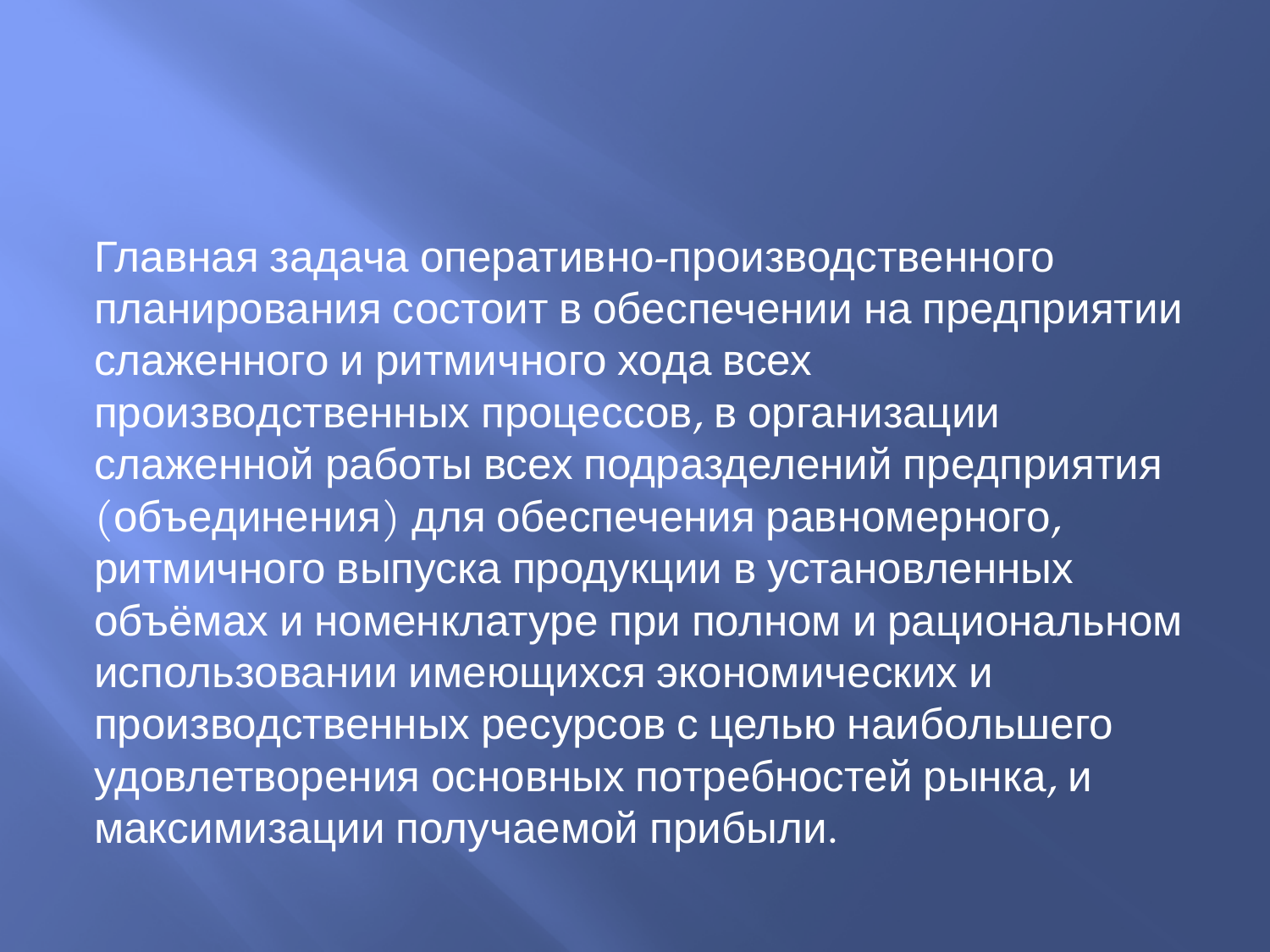

Главная задача оперативно-производственного планирования состоит в обеспечении на предприятии слаженного и ритмичного хода всех производственных процессов, в организации слаженной работы всех подразделений предприятия (объединения) для обеспечения равномерного, ритмичного выпуска продукции в установленных объёмах и номенклатуре при полном и рациональном использовании имеющихся экономических и производственных ресурсов с целью наибольшего удовлетворения основных потребностей рынка, и максимизации получаемой прибыли.